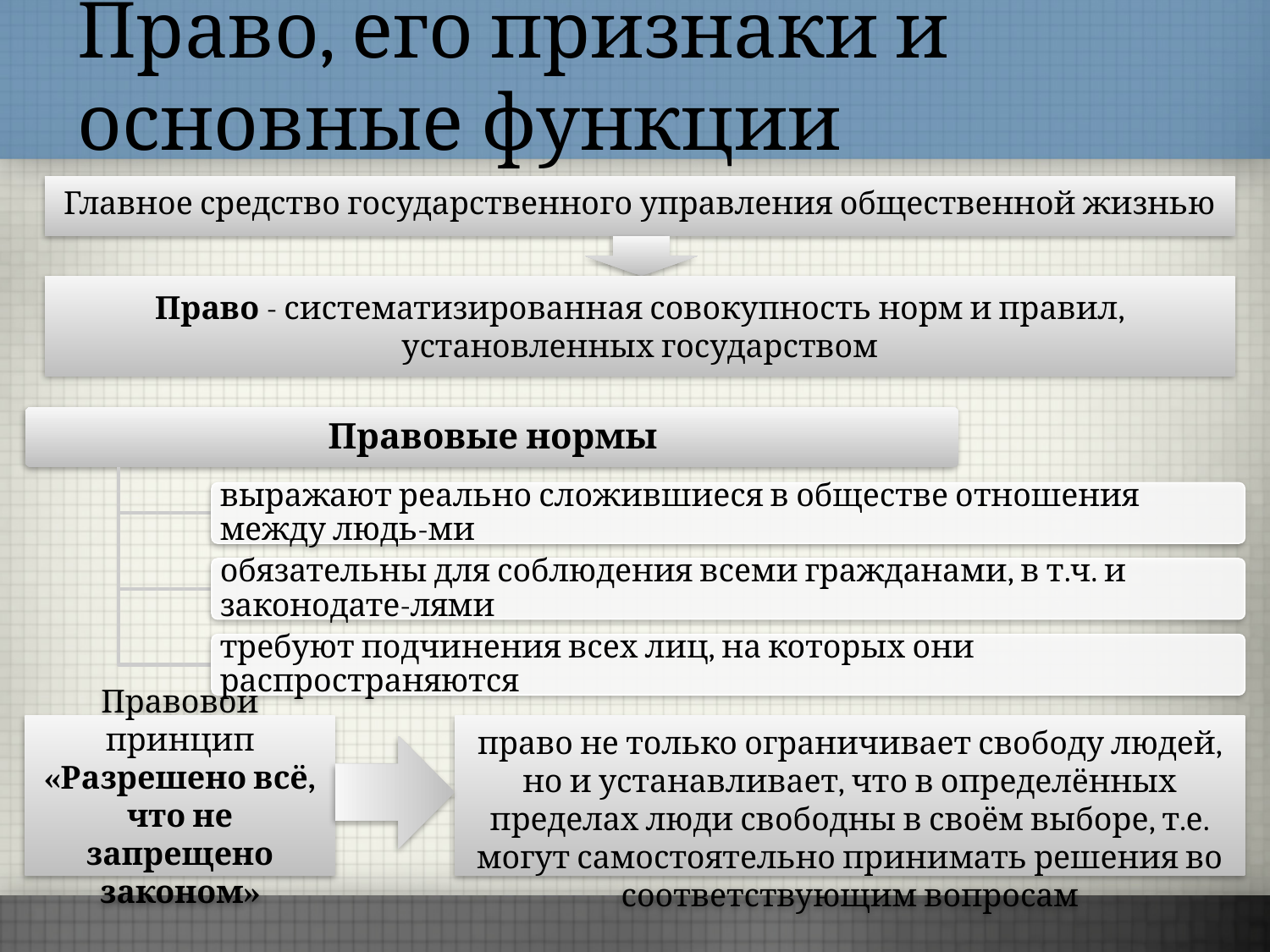

# Право, его признаки и основные функции
Главное средство государственного управления общественной жизнью

Право - систематизированная совокупность норм и правил, установленных государством
Правовые нормы
выражают реально сложившиеся в обществе отношения между людь-ми
обязательны для соблюдения всеми гражданами, в т.ч. и законодате-лями
требуют подчинения всех лиц, на которых они распространяются
Правовой принцип «Разрешено всё, что не запрещено законом»
право не только ограничивает свободу людей, но и устанавливает, что в определённых пределах люди свободны в своём выборе, т.е. могут самостоятельно принимать решения во соответствующим вопросам